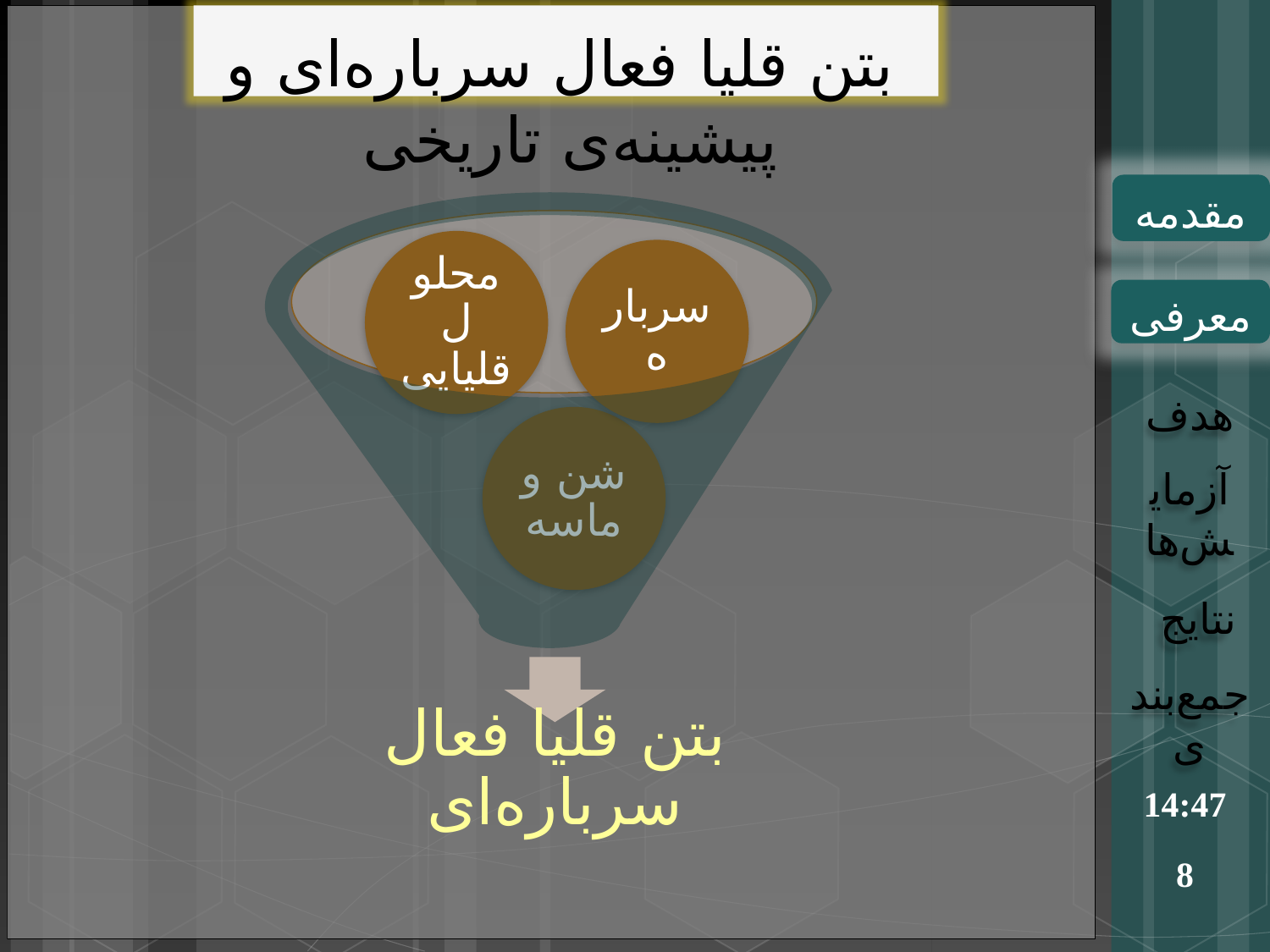

بتن قلیا فعال سرباره‌ای و پیشینه‌ی تاریخی
مقدمه
بتن قلیا فعال سرباره‌ای
شن و ماسه
محلول قلیایی
سرباره
معرفی
هدف
آزمایش‌ها
نتایج
جمع‌بندی